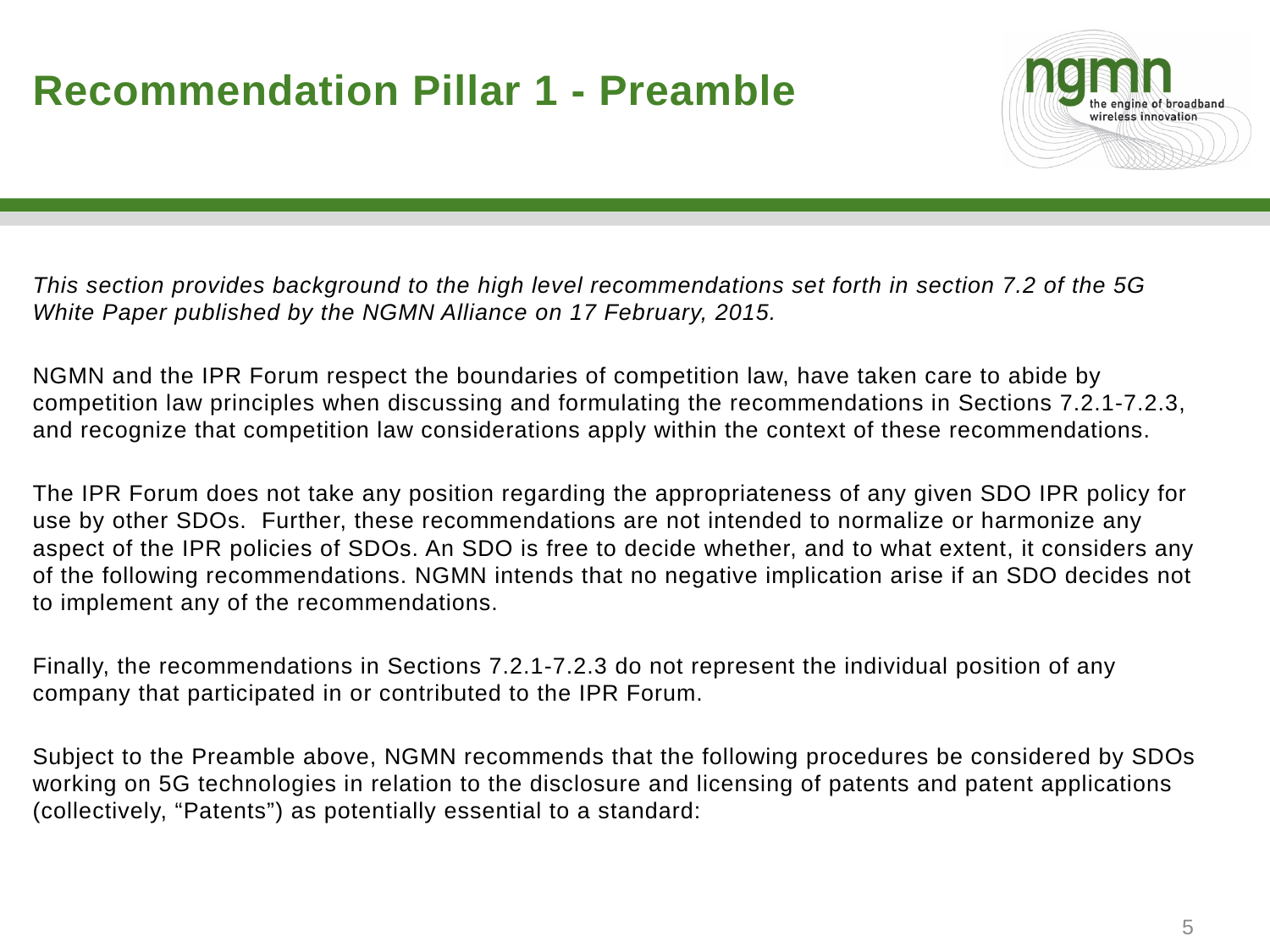

# Recommendation Pillar 1 - Preamble

This section provides background to the high level recommendations set forth in section 7.2 of the 5G White Paper published by the NGMN Alliance on 17 February, 2015.

NGMN and the IPR Forum respect the boundaries of competition law, have taken care to abide by competition law principles when discussing and formulating the recommendations in Sections 7.2.1-7.2.3, and recognize that competition law considerations apply within the context of these recommendations.

The IPR Forum does not take any position regarding the appropriateness of any given SDO IPR policy for use by other SDOs.  Further, these recommendations are not intended to normalize or harmonize any aspect of the IPR policies of SDOs. An SDO is free to decide whether, and to what extent, it considers any of the following recommendations. NGMN intends that no negative implication arise if an SDO decides not to implement any of the recommendations.

Finally, the recommendations in Sections 7.2.1-7.2.3 do not represent the individual position of any company that participated in or contributed to the IPR Forum.

Subject to the Preamble above, NGMN recommends that the following procedures be considered by SDOs working on 5G technologies in relation to the disclosure and licensing of patents and patent applications (collectively, “Patents”) as potentially essential to a standard:
5